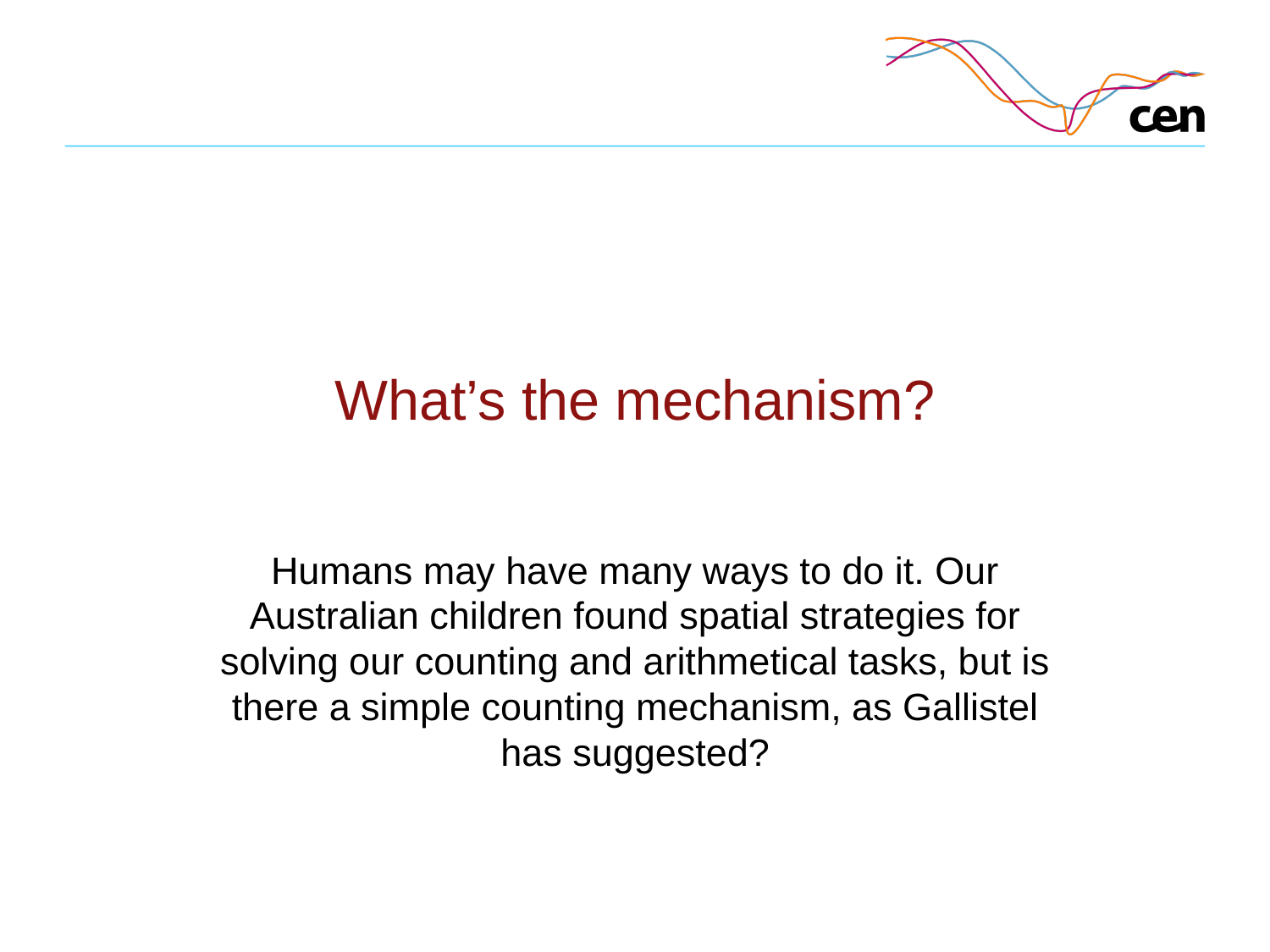

# What’s the mechanism?
Humans may have many ways to do it. Our Australian children found spatial strategies for solving our counting and arithmetical tasks, but is there a simple counting mechanism, as Gallistel has suggested?